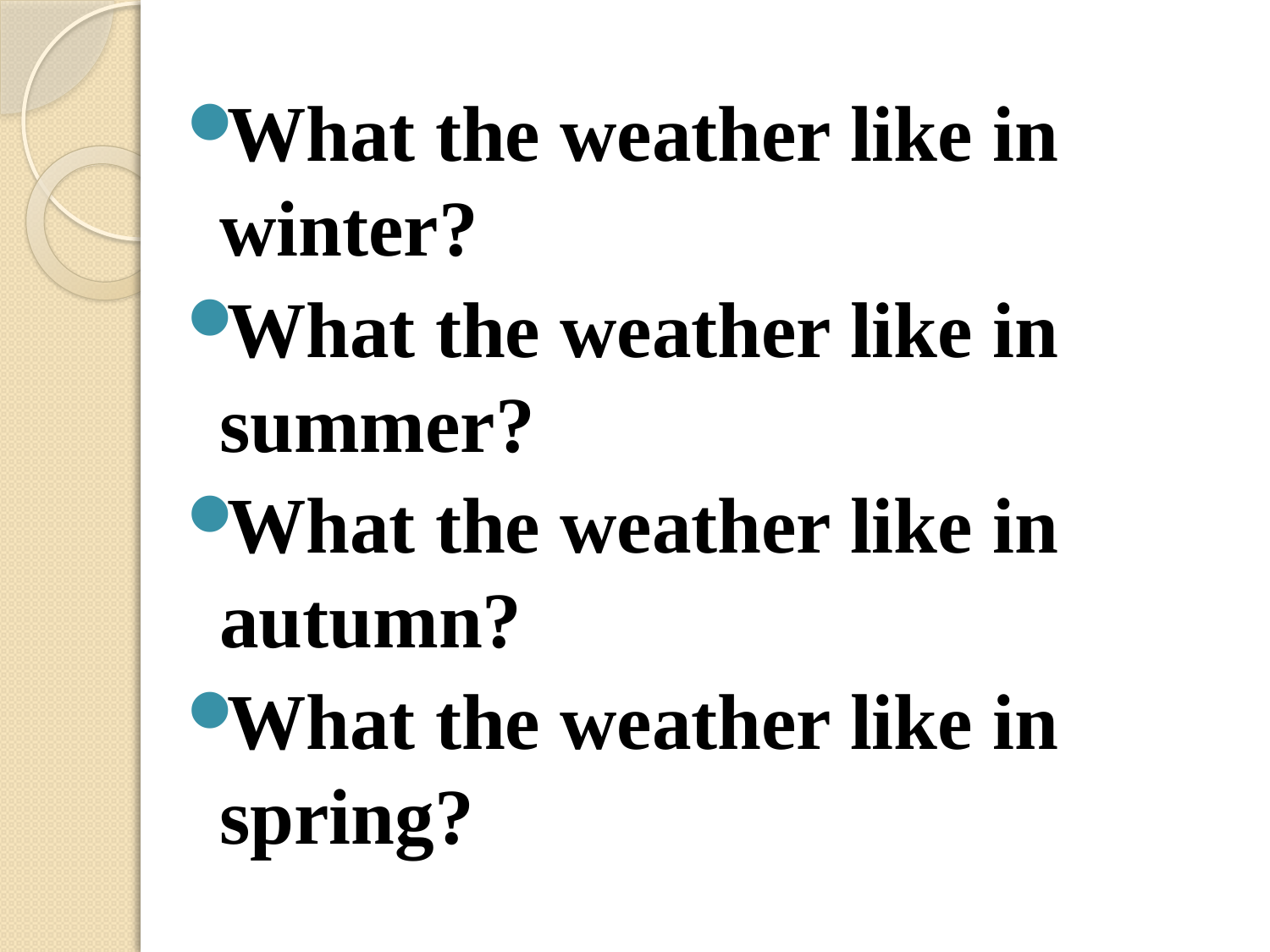

What the weather like in winter?
What the weather like in summer?
What the weather like in autumn?
What the weather like in spring?